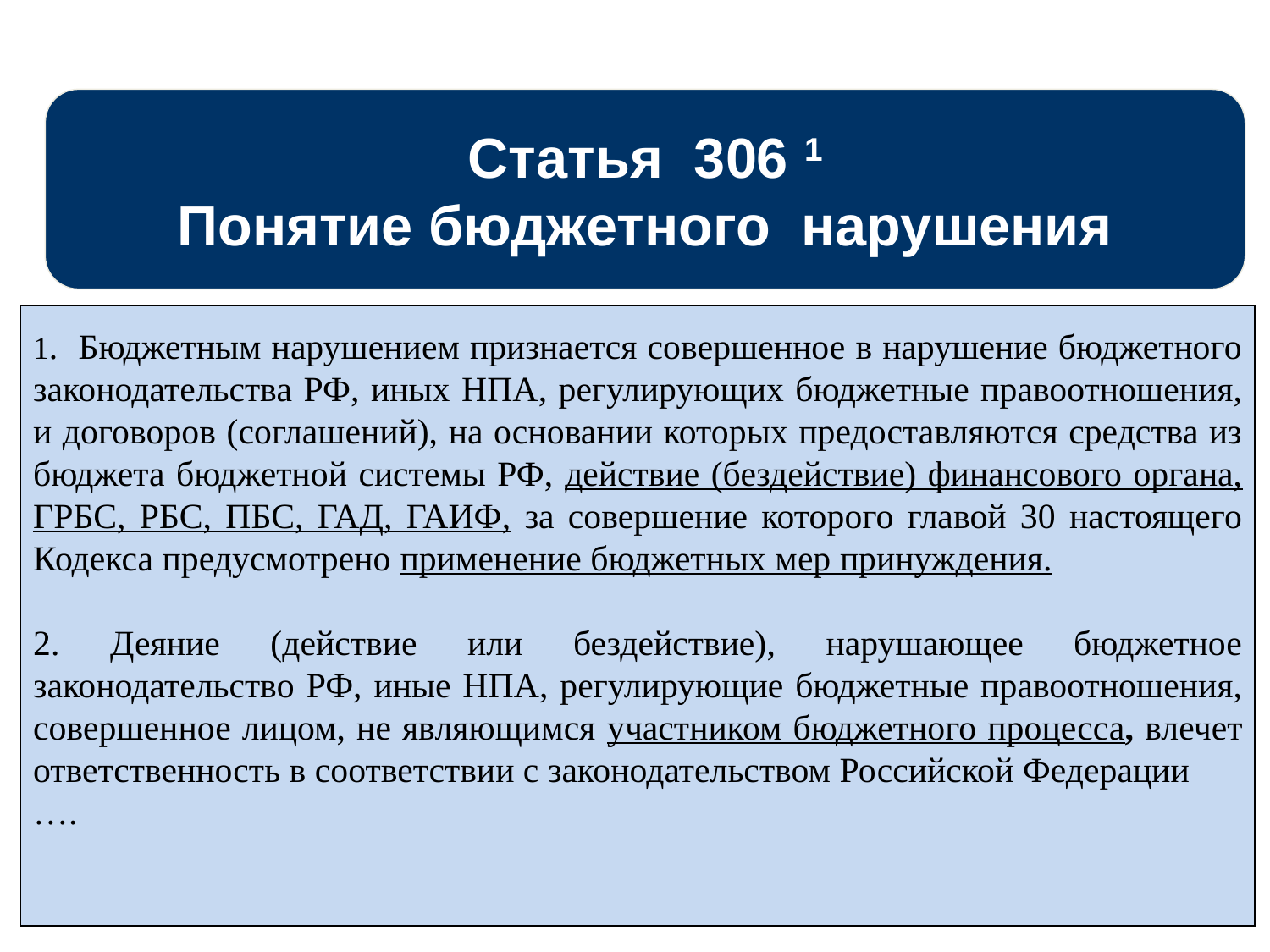

Статья  306 1
Понятие бюджетного  нарушения

1.  Бюджетным нарушением признается совершенное в нарушение бюджетного законодательства РФ, иных НПА, регулирующих бюджетные правоотношения, и договоров (соглашений), на основании которых предоставляются средства из бюджета бюджетной системы РФ, действие (бездействие) финансового органа, ГРБС, РБС, ПБС, ГАД, ГАИФ, за совершение которого главой 30 настоящего Кодекса предусмотрено применение бюджетных мер принуждения.

2. Деяние (действие или бездействие), нарушающее бюджетное законодательство РФ, иные НПА, регулирующие бюджетные правоотношения, совершенное лицом, не являющимся участником бюджетного процесса, влечет ответственность в соответствии с законодательством Российской Федерации
….